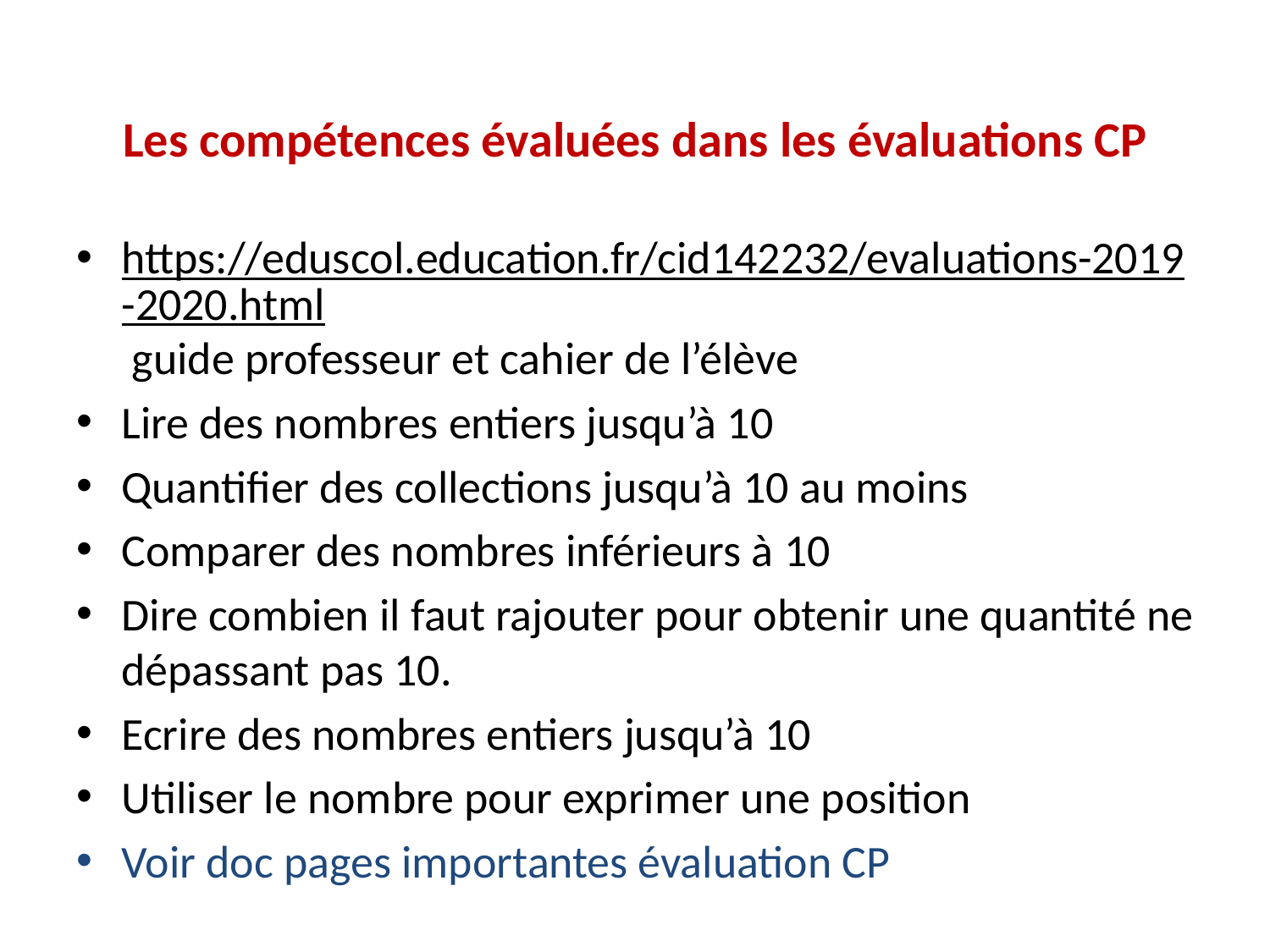

Les compétences évaluées dans les évaluations CP
https://eduscol.education.fr/cid142232/evaluations-2019-2020.html guide professeur et cahier de l’élève
Lire des nombres entiers jusqu’à 10
Quantifier des collections jusqu’à 10 au moins
Comparer des nombres inférieurs à 10
Dire combien il faut rajouter pour obtenir une quantité ne dépassant pas 10.
Ecrire des nombres entiers jusqu’à 10
Utiliser le nombre pour exprimer une position
Voir doc pages importantes évaluation CP